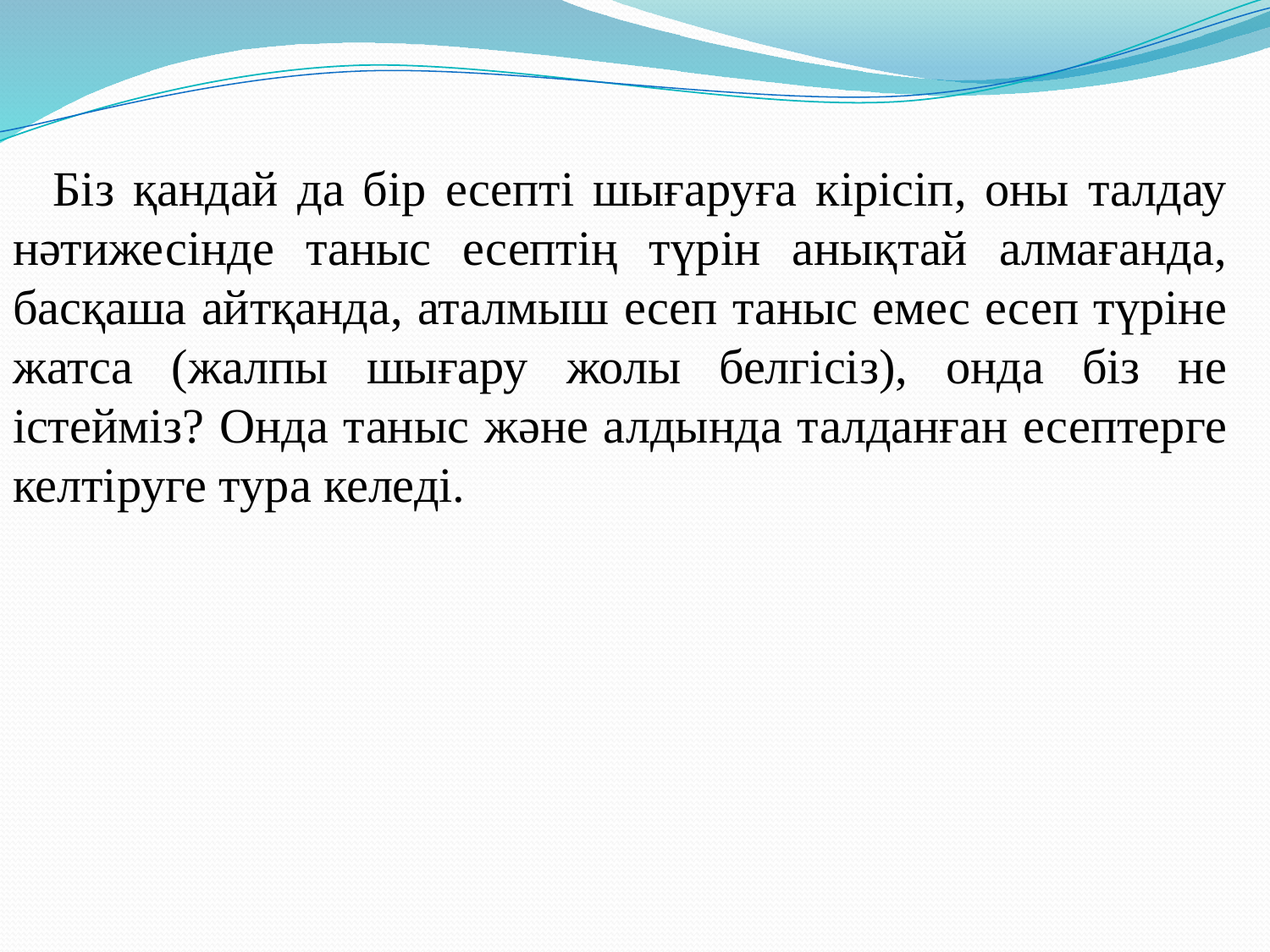

Біз қандай да бір есепті шығаруға кірісіп, оны талдау нәтижесінде таныс есептің түрін анықтай алмағанда, басқаша айтқанда, аталмыш есеп таныс емес есеп түріне жатса (жалпы шығару жолы белгісіз), онда біз не істейміз? Онда таныс және алдында талданған есептерге келтіруге тура келеді.